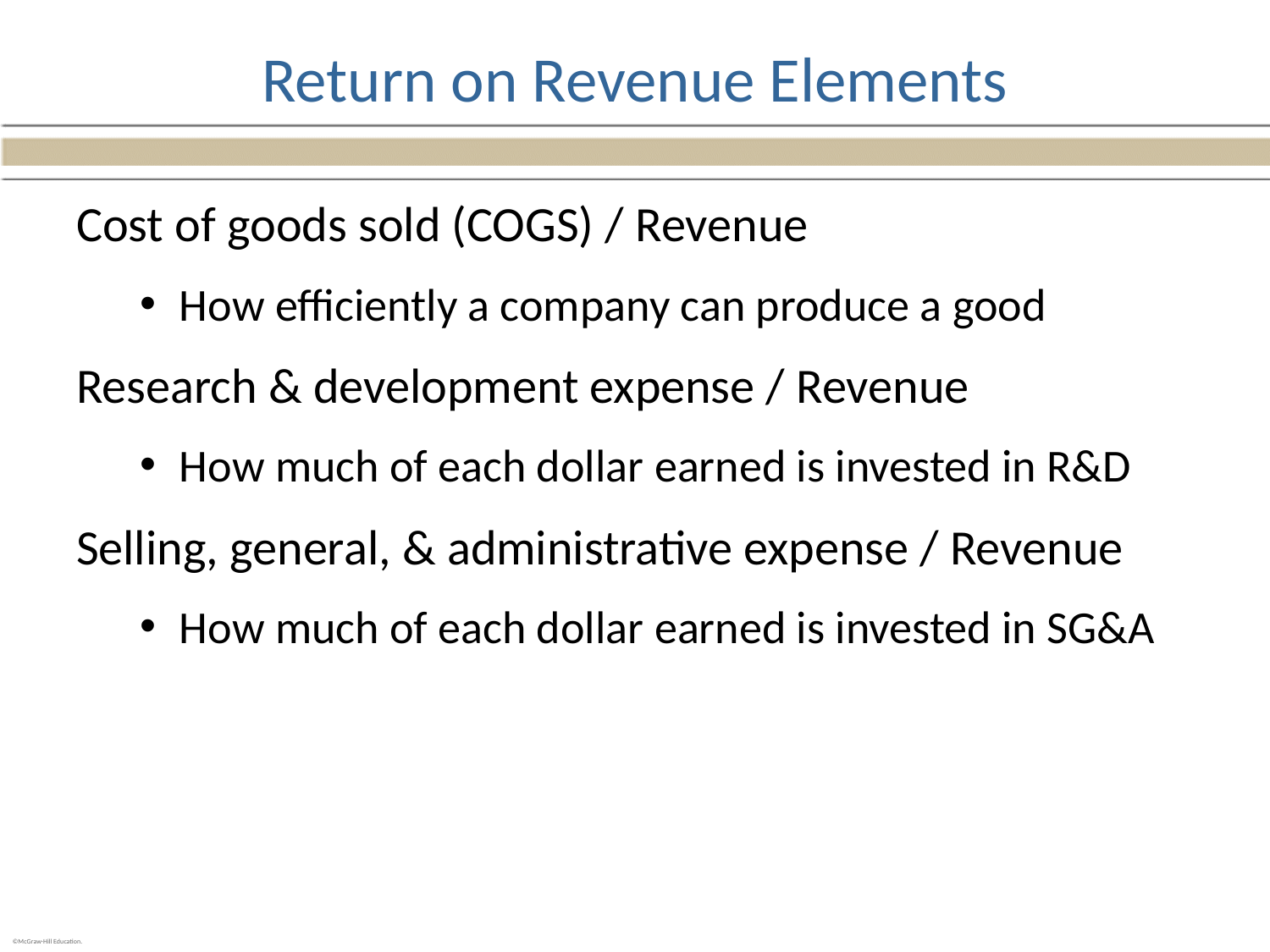

# Return on Revenue Elements
Cost of goods sold (COGS) / Revenue
How efficiently a company can produce a good
Research & development expense / Revenue
How much of each dollar earned is invested in R&D
Selling, general, & administrative expense / Revenue
How much of each dollar earned is invested in SG&A